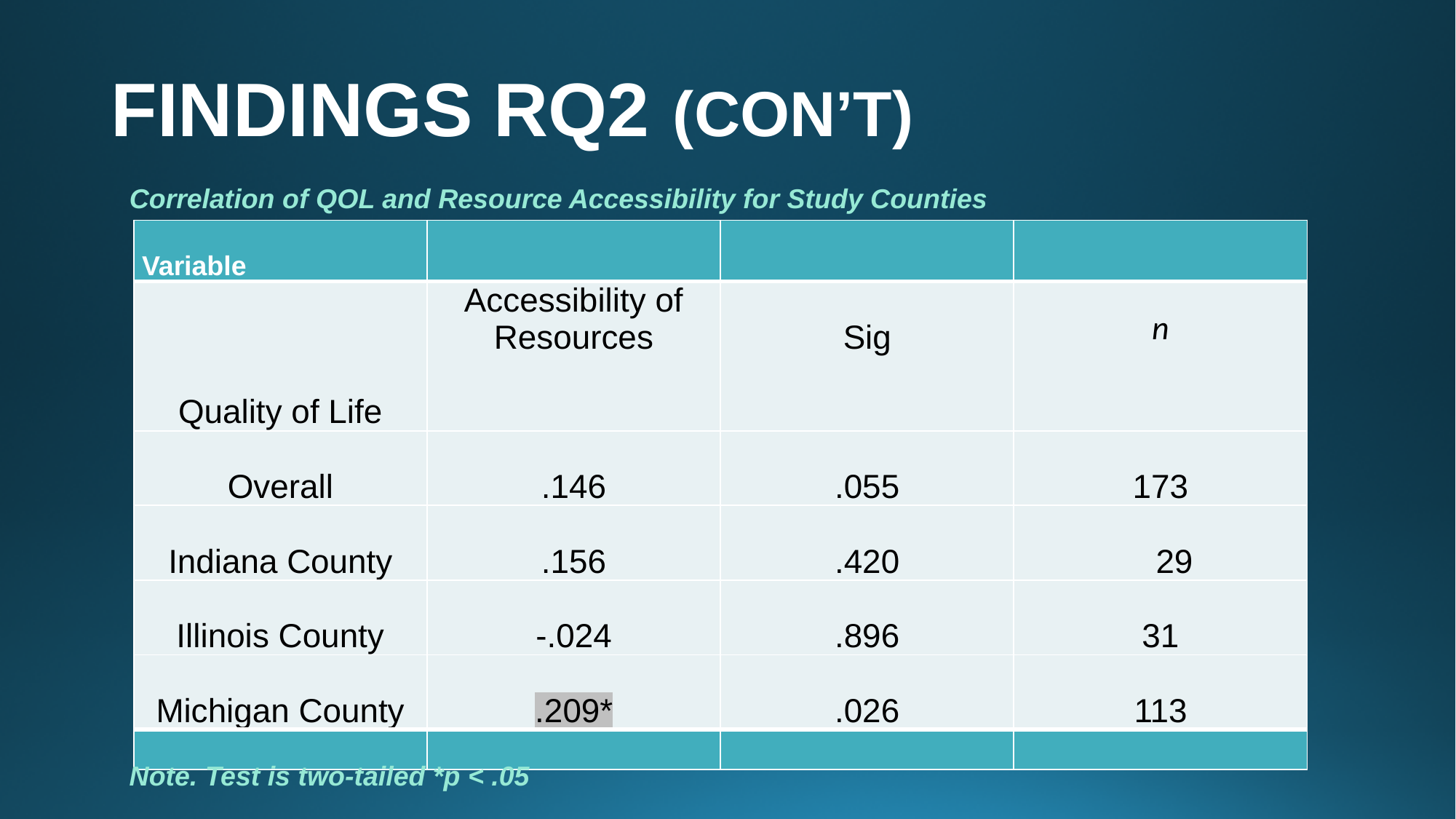

# FINDINGS RQ2 (CON’T)
Correlation of QOL and Resource Accessibility for Study Counties
| Variable |  |  |  |
| --- | --- | --- | --- |
| Quality of Life | Accessibility of Resources | Sig | n |
| Overall | .146 | .055 | 173 |
| Indiana County | .156 | .420 | 29 |
| Illinois County | -.024 | .896 | 31 |
| Michigan County | .209\* | .026 | 113 |
|  |  |  |  |
Note. Test is two-tailed *p < .05